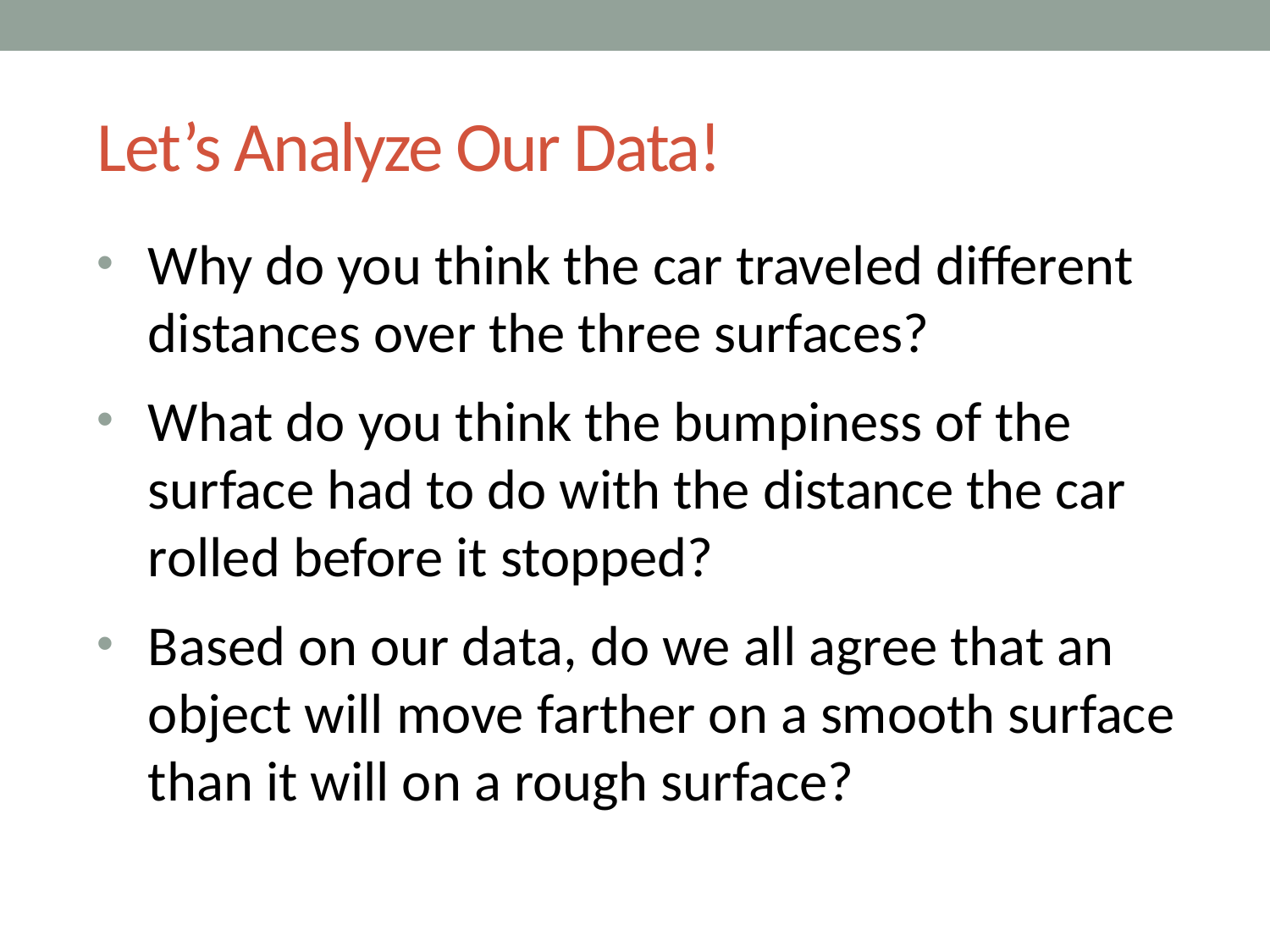

# Let’s Analyze Our Data!
Why do you think the car traveled different distances over the three surfaces?
What do you think the bumpiness of the surface had to do with the distance the car rolled before it stopped?
Based on our data, do we all agree that an object will move farther on a smooth surface than it will on a rough surface?